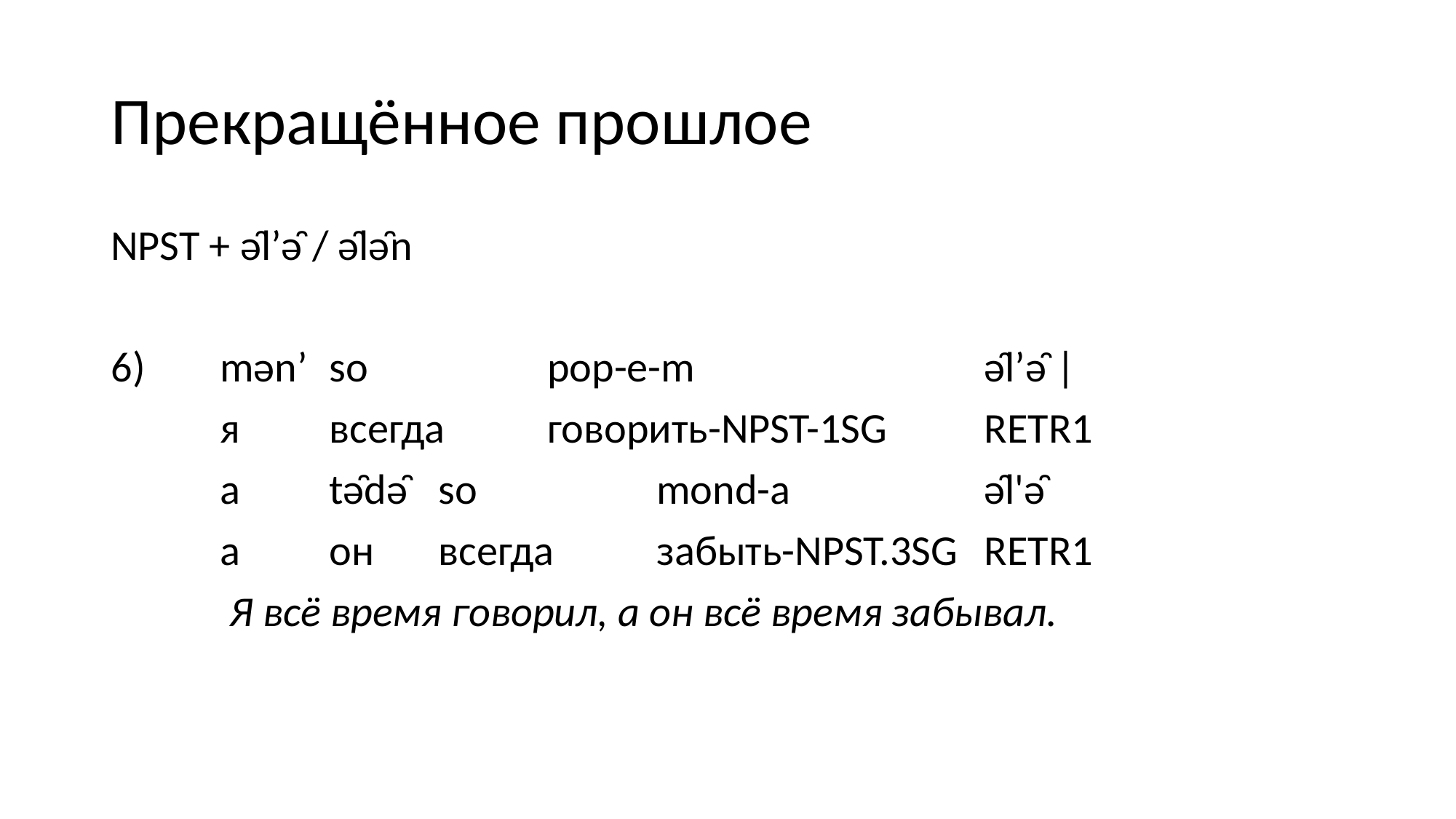

# Прекращённое прошлое
NPST + ə̑l’ə̑ / ə̑lə̑n

6)	mən’	so		pop-e-m			ə̑l’ə̑ |
	я	всегда	говорить-NPST-1SG	RETR1
	a	tə̑də̑	so		mond-a		ə̑l'ə̑
	а	он	всегда	забыть-NPST.3SG	RETR1
	 Я всё время говорил, а он всё время забывал.